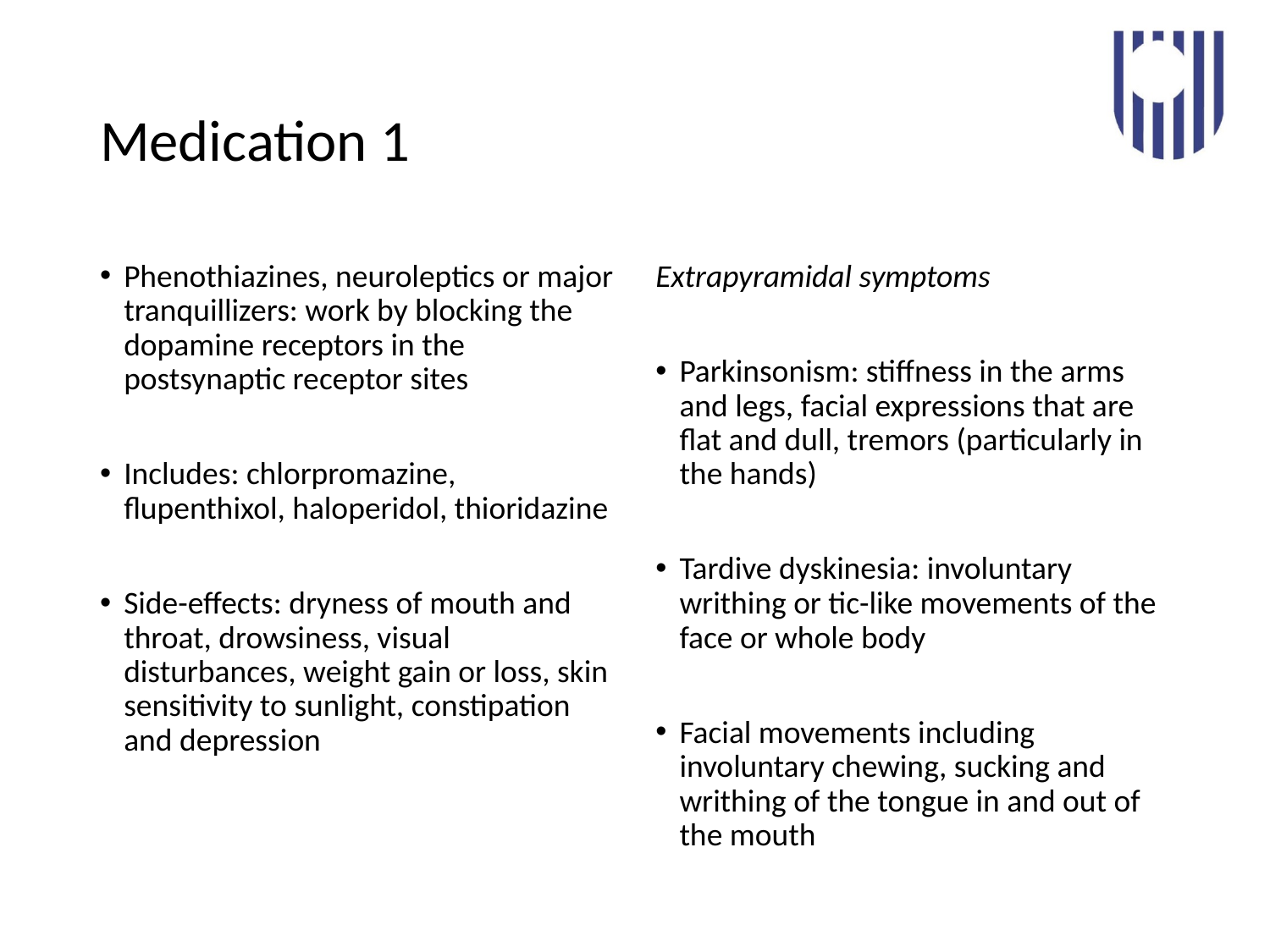

# Medication 1
Phenothiazines, neuroleptics or major tranquillizers: work by blocking the dopamine receptors in the postsynaptic receptor sites

Includes: chlorpromazine, flupenthixol, haloperidol, thioridazine

Side-effects: dryness of mouth and throat, drowsiness, visual disturbances, weight gain or loss, skin sensitivity to sunlight, constipation and depression
Extrapyramidal symptoms

Parkinsonism: stiffness in the arms and legs, facial expressions that are flat and dull, tremors (particularly in the hands)

Tardive dyskinesia: involuntary writhing or tic-like movements of the face or whole body

Facial movements including involuntary chewing, sucking and writhing of the tongue in and out of the mouth